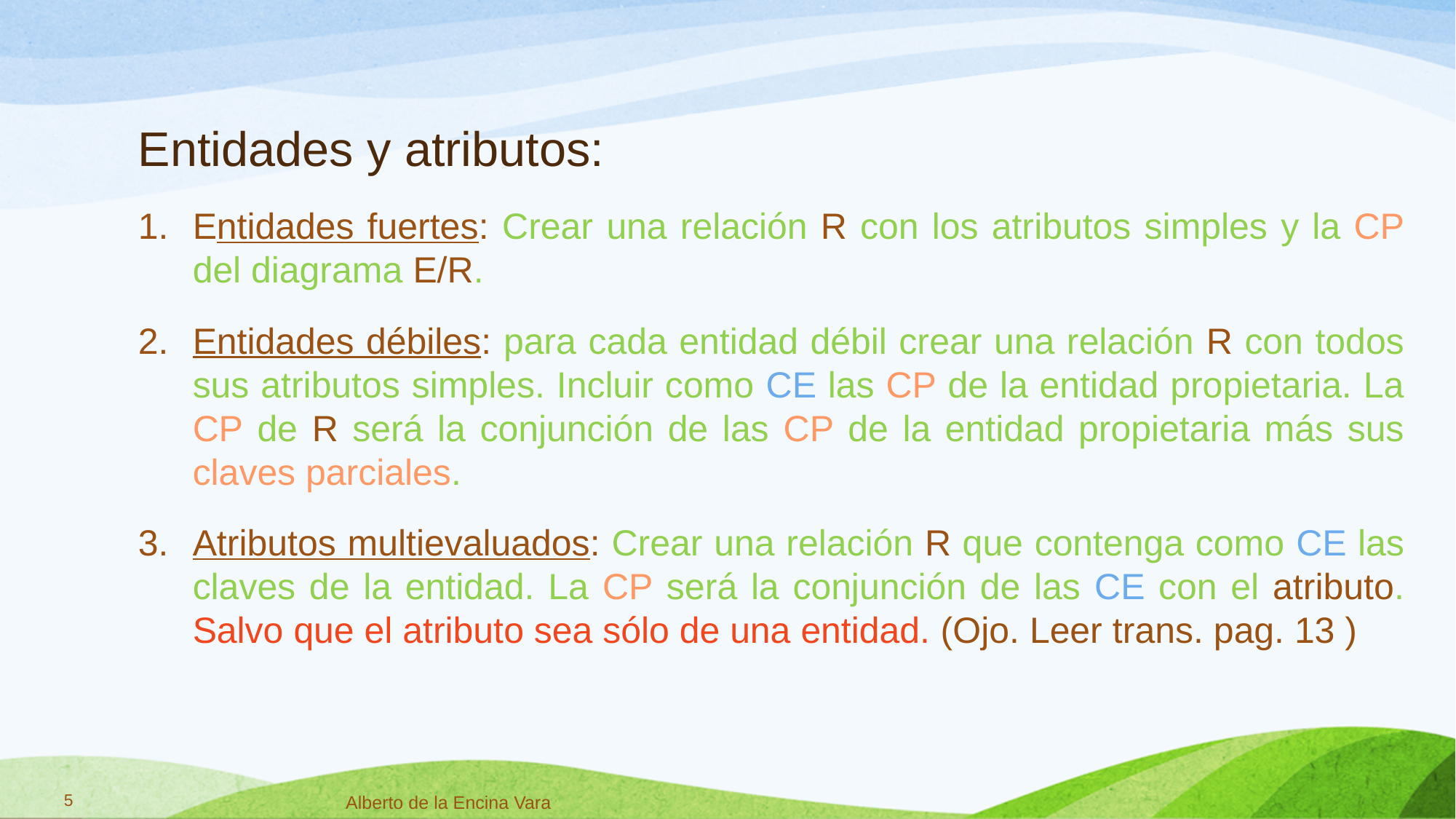

# Entidades y atributos:
Entidades fuertes: Crear una relación R con los atributos simples y la CP del diagrama E/R.
Entidades débiles: para cada entidad débil crear una relación R con todos sus atributos simples. Incluir como CE las CP de la entidad propietaria. La CP de R será la conjunción de las CP de la entidad propietaria más sus claves parciales.
Atributos multievaluados: Crear una relación R que contenga como CE las claves de la entidad. La CP será la conjunción de las CE con el atributo. Salvo que el atributo sea sólo de una entidad. (Ojo. Leer trans. pag. 13 )

5
Alberto de la Encina Vara